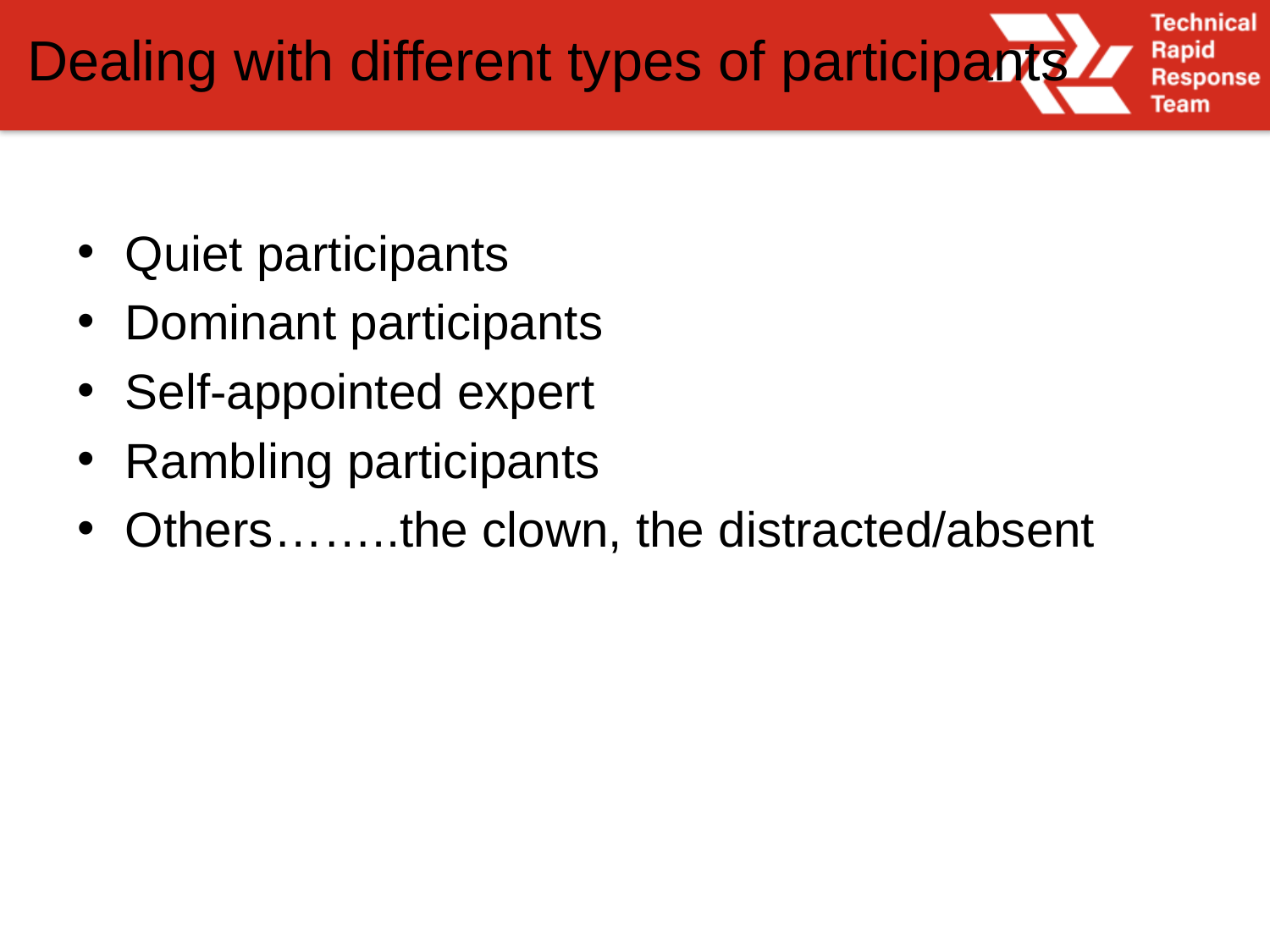

# Dealing with different types of participants

Quiet participants
Dominant participants
Self-appointed expert
Rambling participants
Others……..the clown, the distracted/absent